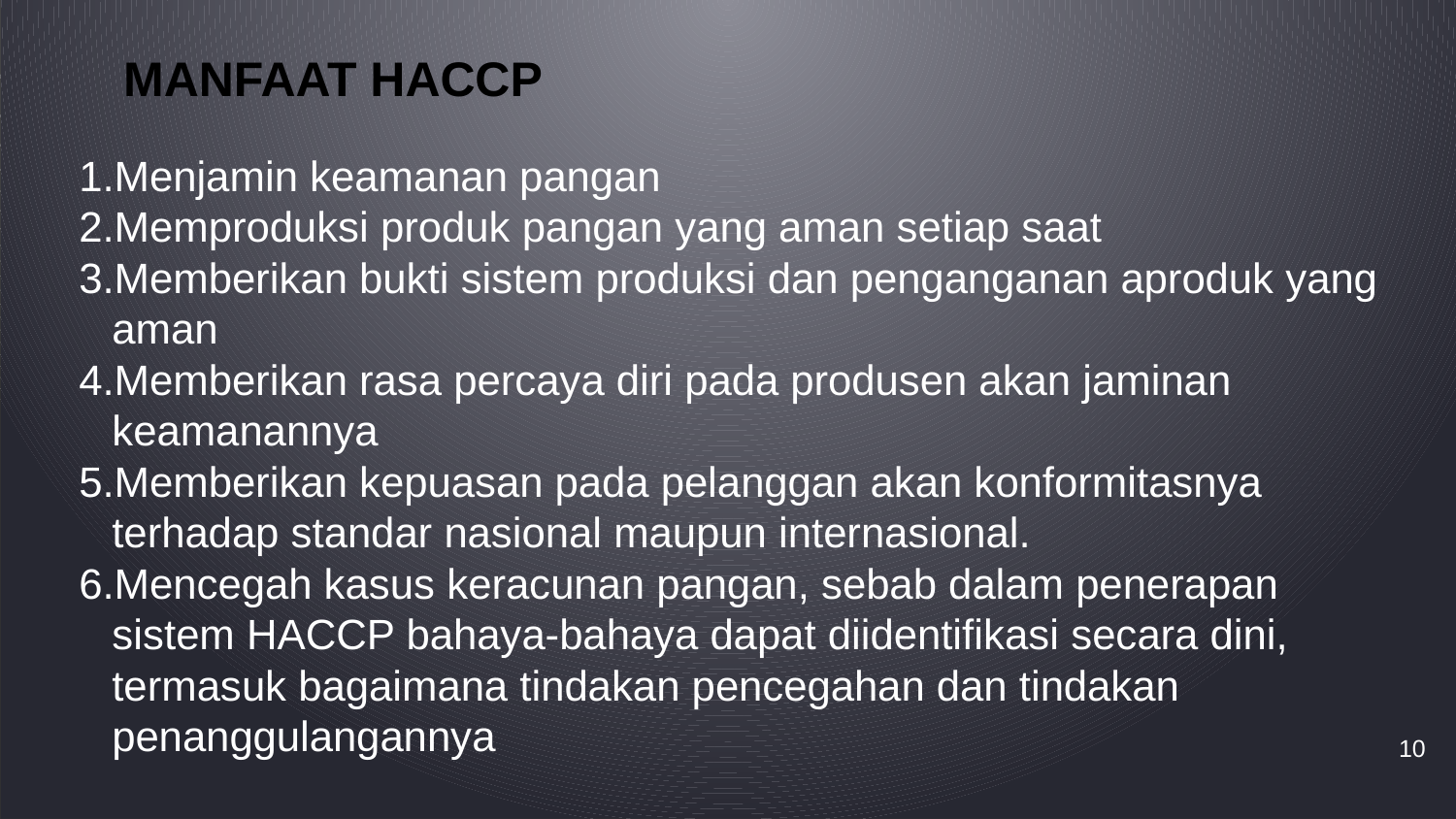

# MANFAAT HACCP
Menjamin keamanan pangan
Memproduksi produk pangan yang aman setiap saat
Memberikan bukti sistem produksi dan penganganan aproduk yang aman
Memberikan rasa percaya diri pada produsen akan jaminan keamanannya
Memberikan kepuasan pada pelanggan akan konformitasnya terhadap standar nasional maupun internasional.
Mencegah kasus keracunan pangan, sebab dalam penerapan sistem HACCP bahaya-bahaya dapat diidentifikasi secara dini, termasuk bagaimana tindakan pencegahan dan tindakan penanggulangannya

10